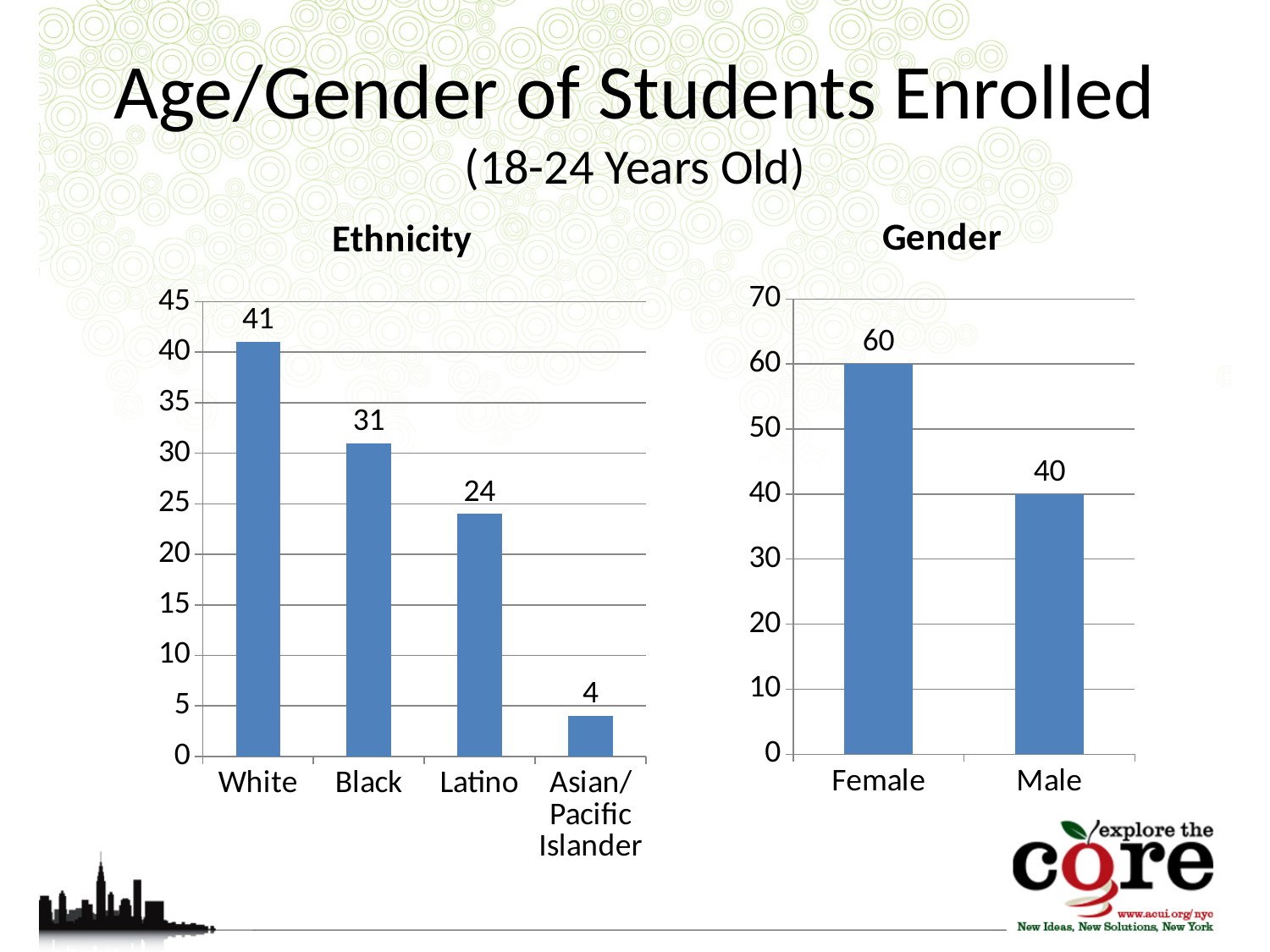

# Age/Gender of Students Enrolled (18-24 Years Old)

### Chart: Ethnicity

| Category | Series 1 |
|---|---|
| White | 41.0 |
| Black | 31.0 |
| Latino | 24.0 |
| Asian/Pacific Islander | 4.0 |

### Chart: Gender

| Category | Series 1 |
|---|---|
| Female | 60.0 |
| Male | 40.0 |

Source: NCES, Digest of Education Statistics, 2005